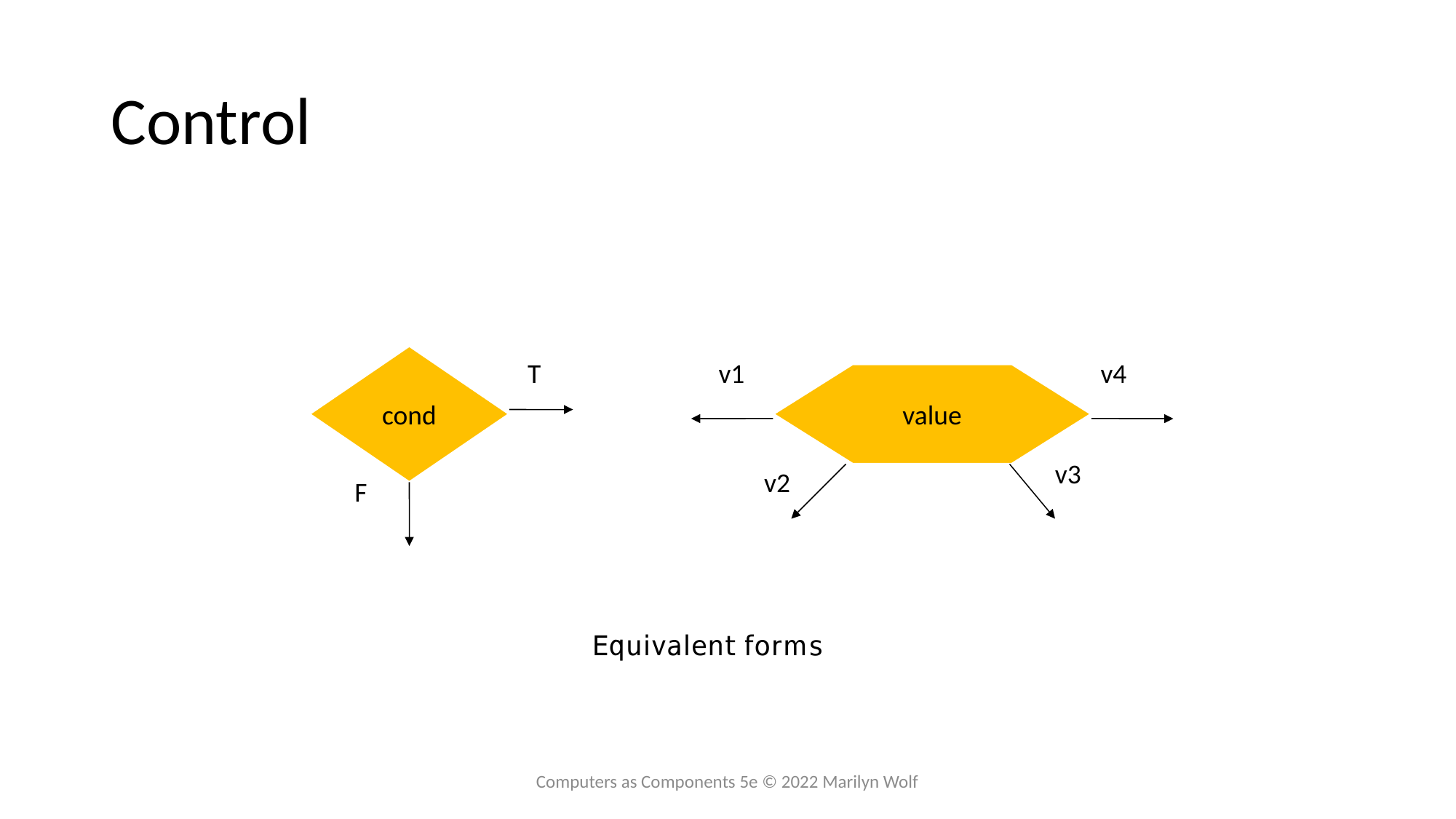

# Control
cond
T
v1
v4
value

v3
v2

F

Equivalent forms
Computers as Components 5e © 2022 Marilyn Wolf